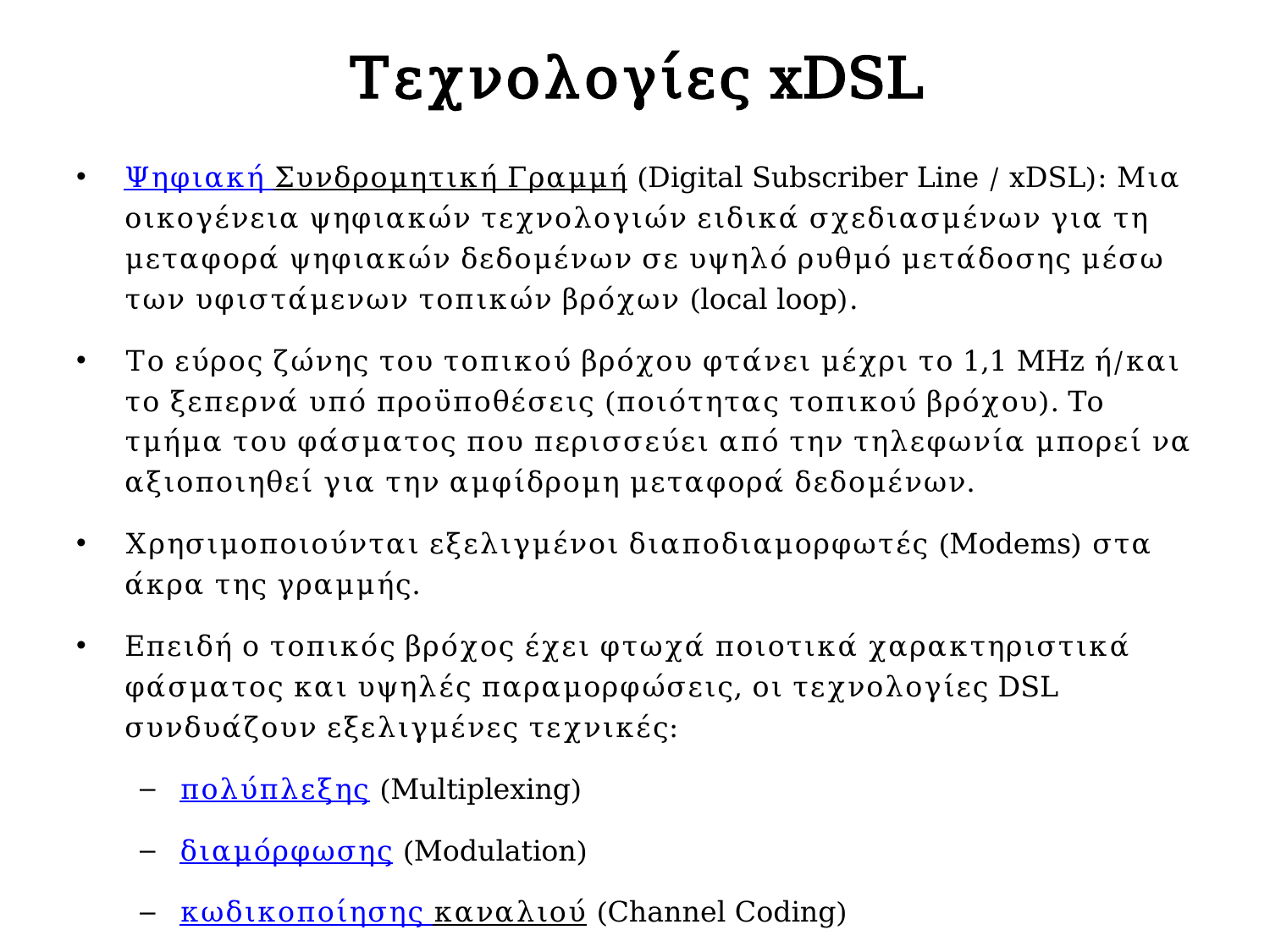

# Τεχνολογίες xDSL
Ψηφιακή Συνδρομητική Γραμμή (Digital Subscriber Line / xDSL): Μια οικογένεια ψηφιακών τεχνολογιών ειδικά σχεδιασμένων για τη μεταφορά ψηφιακών δεδομένων σε υψηλό ρυθμό μετάδοσης μέσω των υφιστάμενων τοπικών βρόχων (local loop).
Το εύρος ζώνης του τοπικού βρόχου φτάνει μέχρι το 1,1 MHz ή/και το ξεπερνά υπό προϋποθέσεις (ποιότητας τοπικού βρόχου). To τμήμα του φάσματος που περισσεύει από την τηλεφωνία μπορεί να αξιοποιηθεί για την αμφίδρομη μεταφορά δεδομένων.
Χρησιμοποιούνται εξελιγμένοι διαποδιαμορφωτές (Modems) στα άκρα της γραμμής.
Επειδή ο τοπικός βρόχος έχει φτωχά ποιοτικά χαρακτηριστικά φάσματος και υψηλές παραμορφώσεις, οι τεχνολογίες DSL συνδυάζουν εξελιγμένες τεχνικές:
πολύπλεξης (Multiplexing)
διαμόρφωσης (Modulation)
κωδικοποίησης καναλιού (Channel Coding)
εύρεσης και διόρθωσης λαθών (Error Detection and Correction)